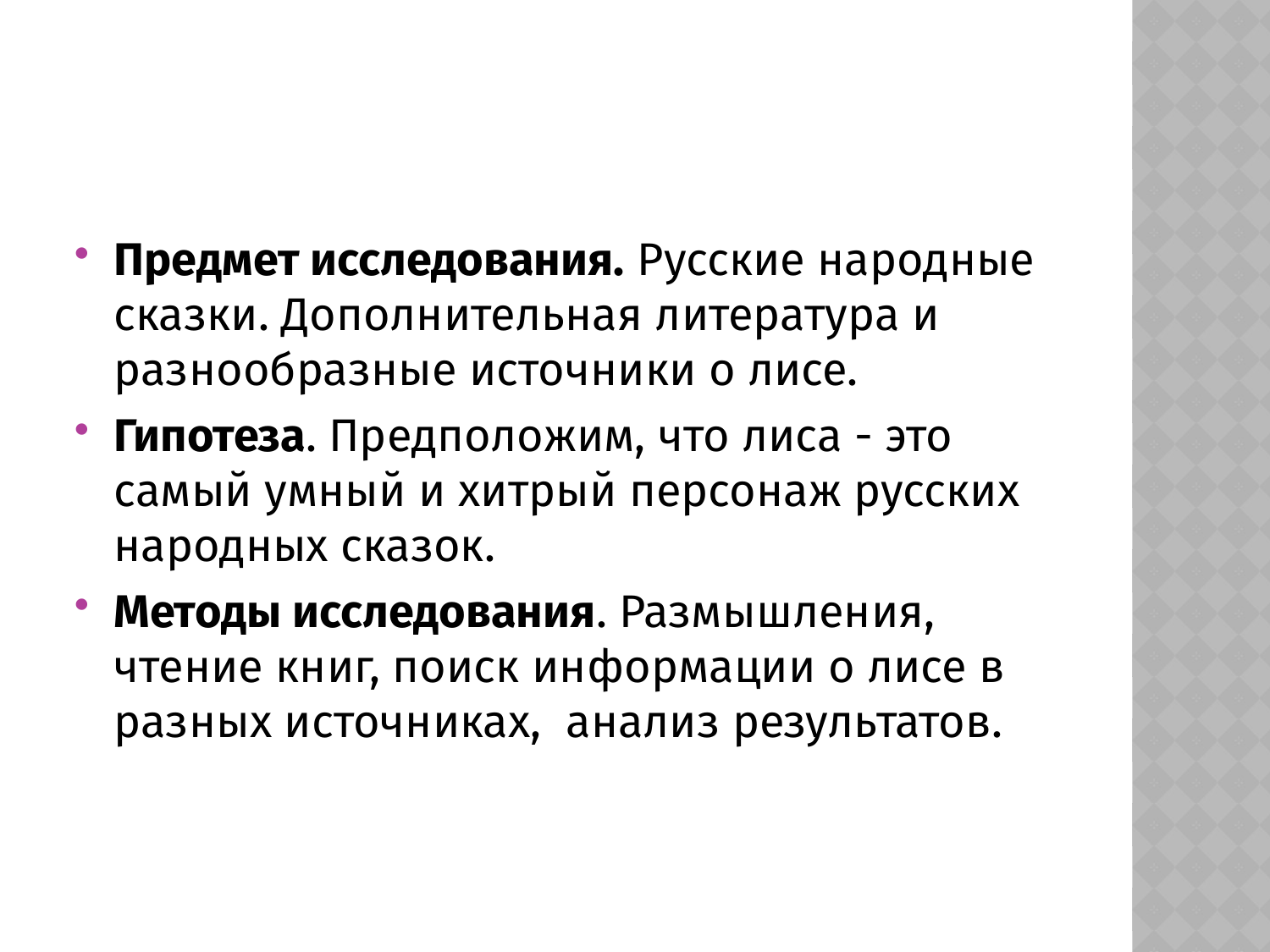

#
Предмет исследования. Русские народные сказки. Дополнительная литература и разнообразные источники о лисе.
Гипотеза. Предположим, что лиса - это самый умный и хитрый персонаж русских народных сказок.
Методы исследования. Размышления, чтение книг, поиск информации о лисе в разных источниках,  анализ результатов.